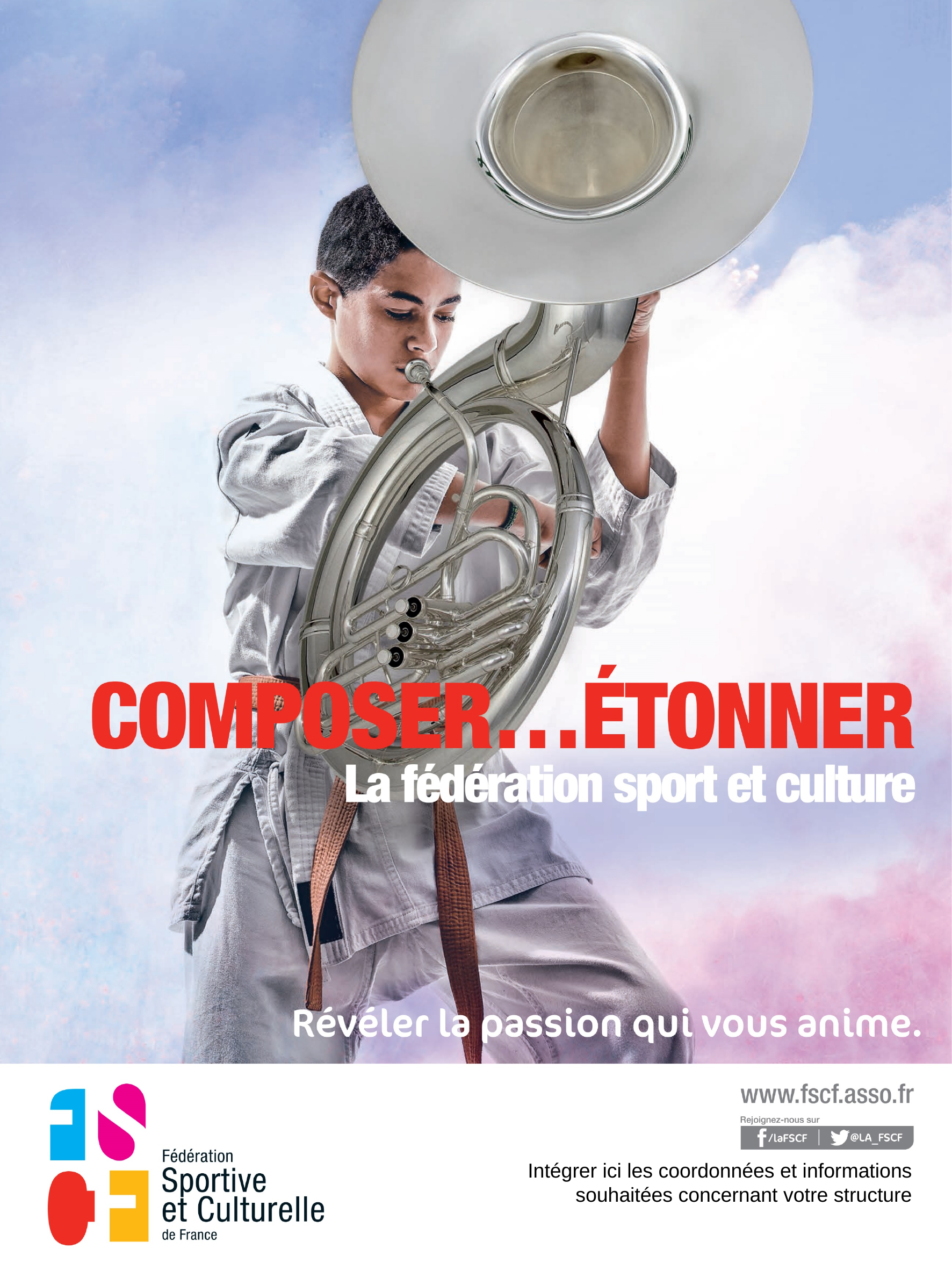

Intégrer ici les coordonnées et informations souhaitées concernant votre structure